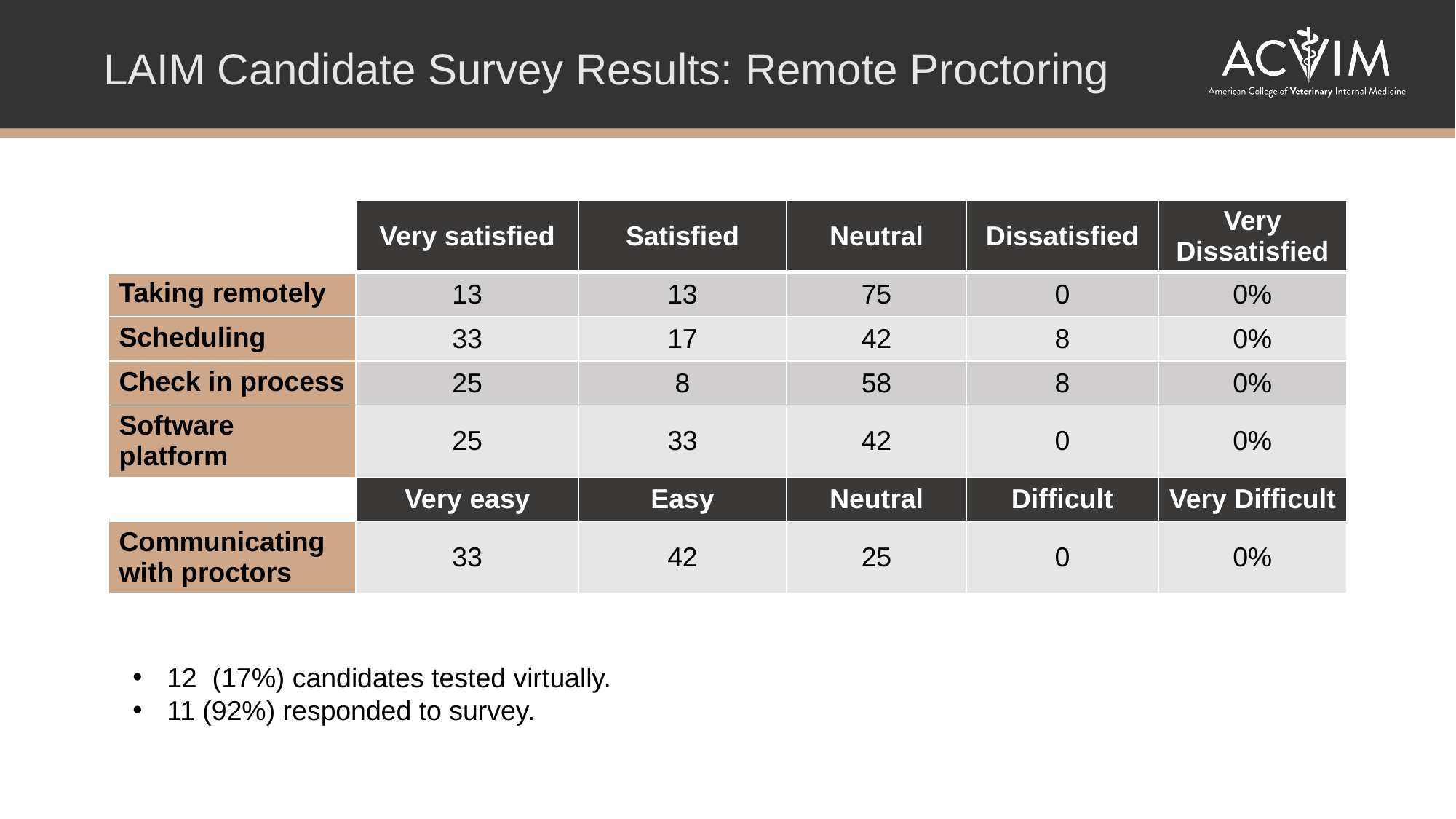

LAIM Candidate Survey Results: Remote Proctoring
|  | Very satisfied | Satisfied | Neutral | Dissatisfied | Very Dissatisfied |
| --- | --- | --- | --- | --- | --- |
| Taking remotely | 13 | 13 | 75 | 0 | 0% |
| Scheduling | 33 | 17 | 42 | 8 | 0% |
| Check in process | 25 | 8 | 58 | 8 | 0% |
| Software platform | 25 | 33 | 42 | 0 | 0% |
|  | Very easy | Easy | Neutral | Difficult | Very Difficult |
| Communicating with proctors | 33 | 42 | 25 | 0 | 0% |
12  (17%) candidates tested virtually.
11 (92%) responded to survey.